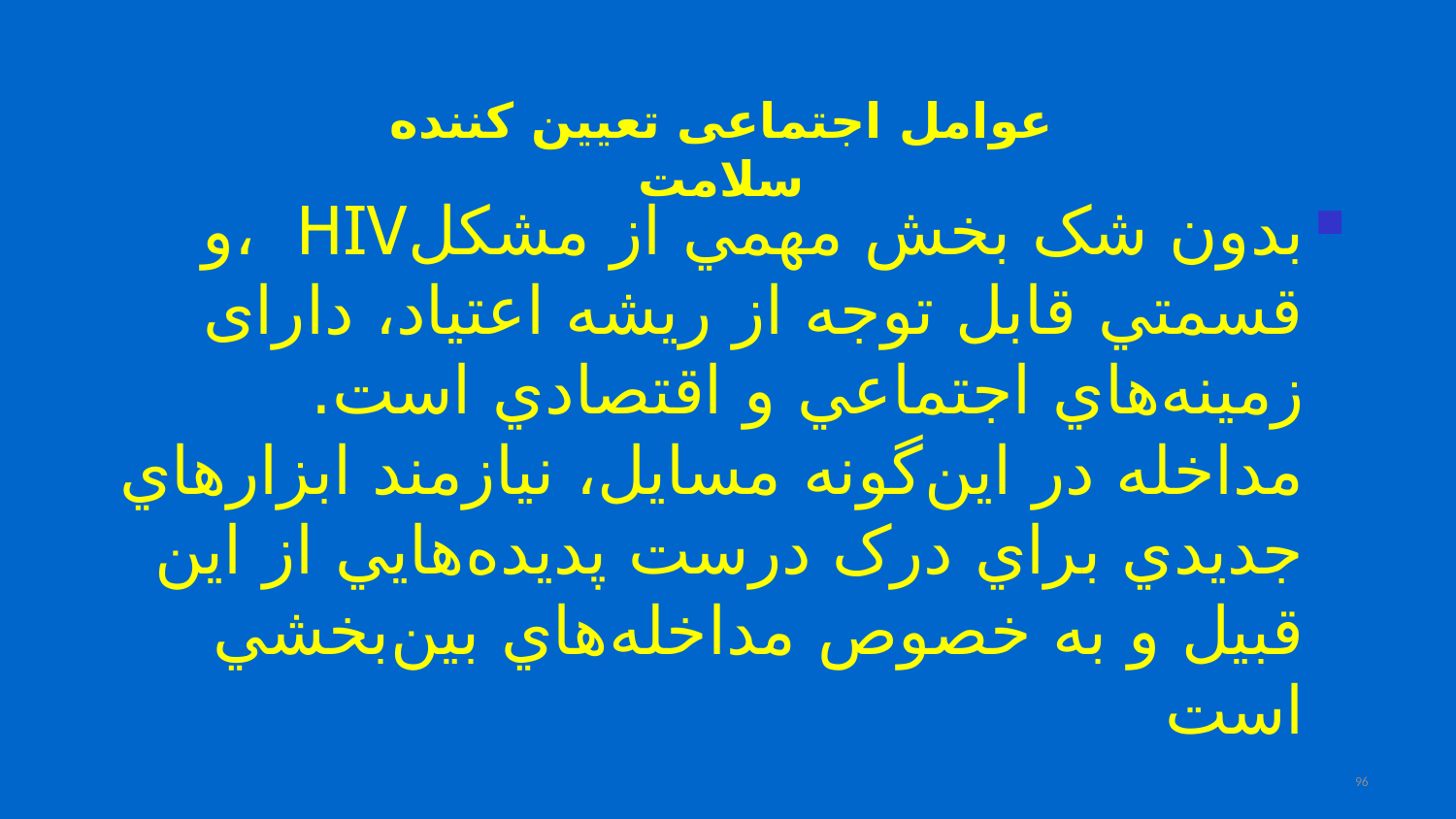

عوامل اجتماعی تعیین کننده سلامت
# بدون شک بخش مهمي از مشکلHIV  ،و قسمتي قابل توجه از ريشه اعتياد، دارای زمينه‌هاي اجتماعي و اقتصادي است. مداخله در اين‌گونه مسايل، نيازمند ابزارهاي جديدي براي درک درست پديده‌هايي از اين قبيل و به خصوص مداخله‌هاي بين‌بخشي است
96